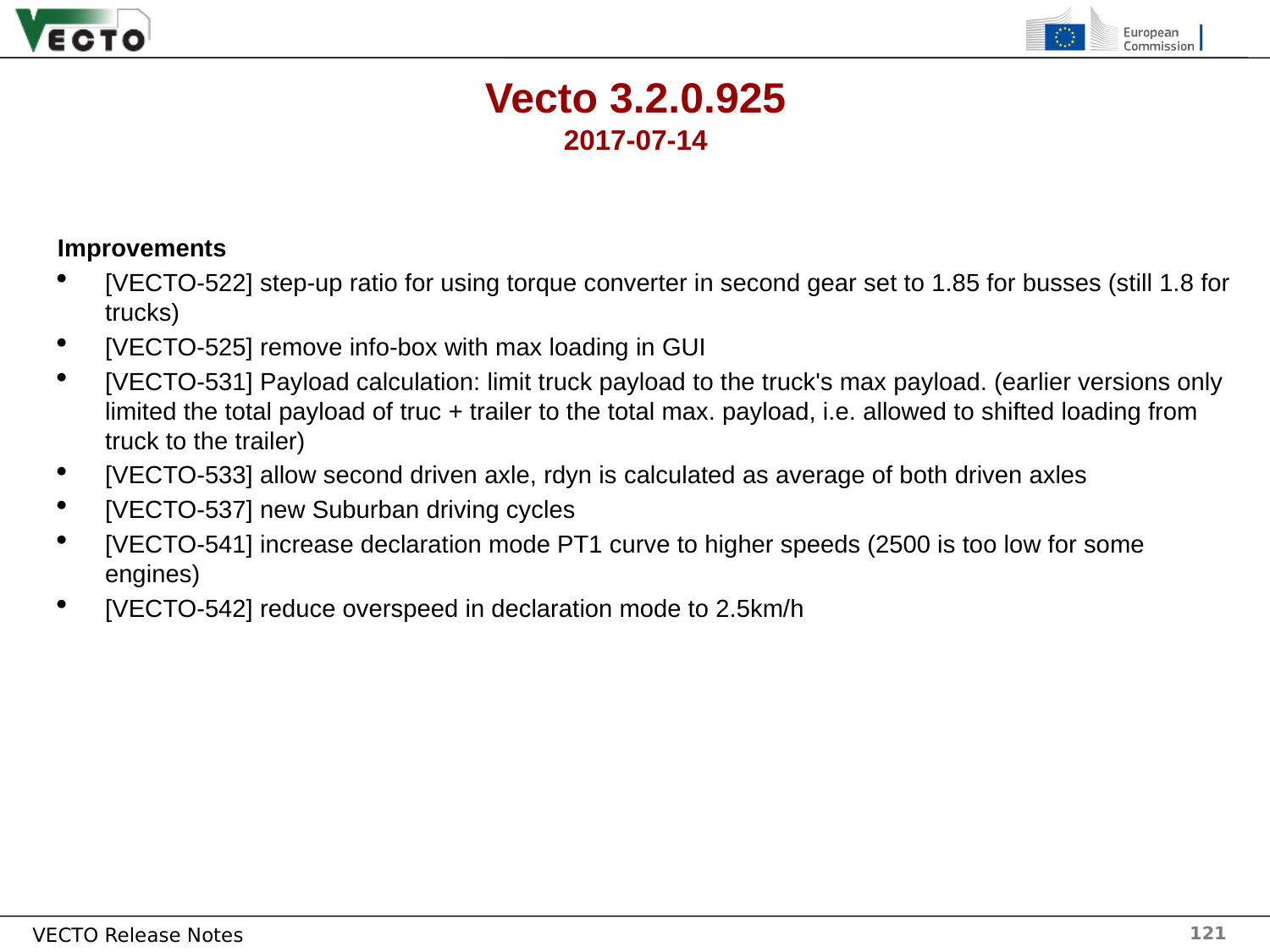

# Vecto 3.2.0.925 2017-07-14
Improvements
[VECTO-522] step-up ratio for using torque converter in second gear set to 1.85 for busses (still 1.8 for trucks)
[VECTO-525] remove info-box with max loading in GUI
[VECTO-531] Payload calculation: limit truck payload to the truck's max payload. (earlier versions only limited the total payload of truc + trailer to the total max. payload, i.e. allowed to shifted loading from truck to the trailer)
[VECTO-533] allow second driven axle, rdyn is calculated as average of both driven axles
[VECTO-537] new Suburban driving cycles
[VECTO-541] increase declaration mode PT1 curve to higher speeds (2500 is too low for some engines)
[VECTO-542] reduce overspeed in declaration mode to 2.5km/h